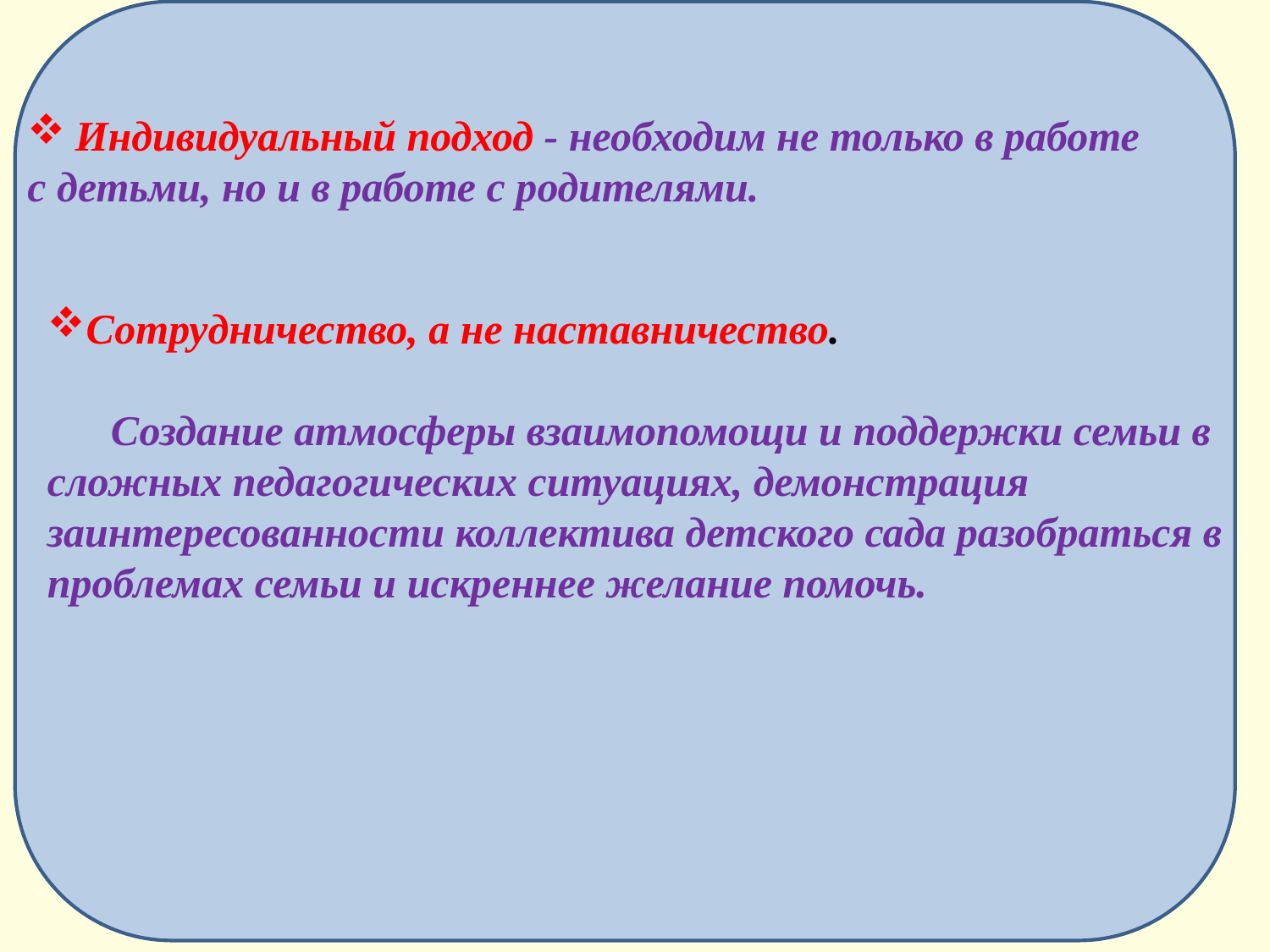

Индивидуальный подход - необходим не только в работе
с детьми, но и в работе с родителями.

Сотрудничество, а не наставничество.

      Создание атмосферы взаимопомощи и поддержки семьи в сложных педагогических ситуациях, демонстрация заинтересованности коллектива детского сада разобраться в проблемах семьи и искреннее желание помочь.